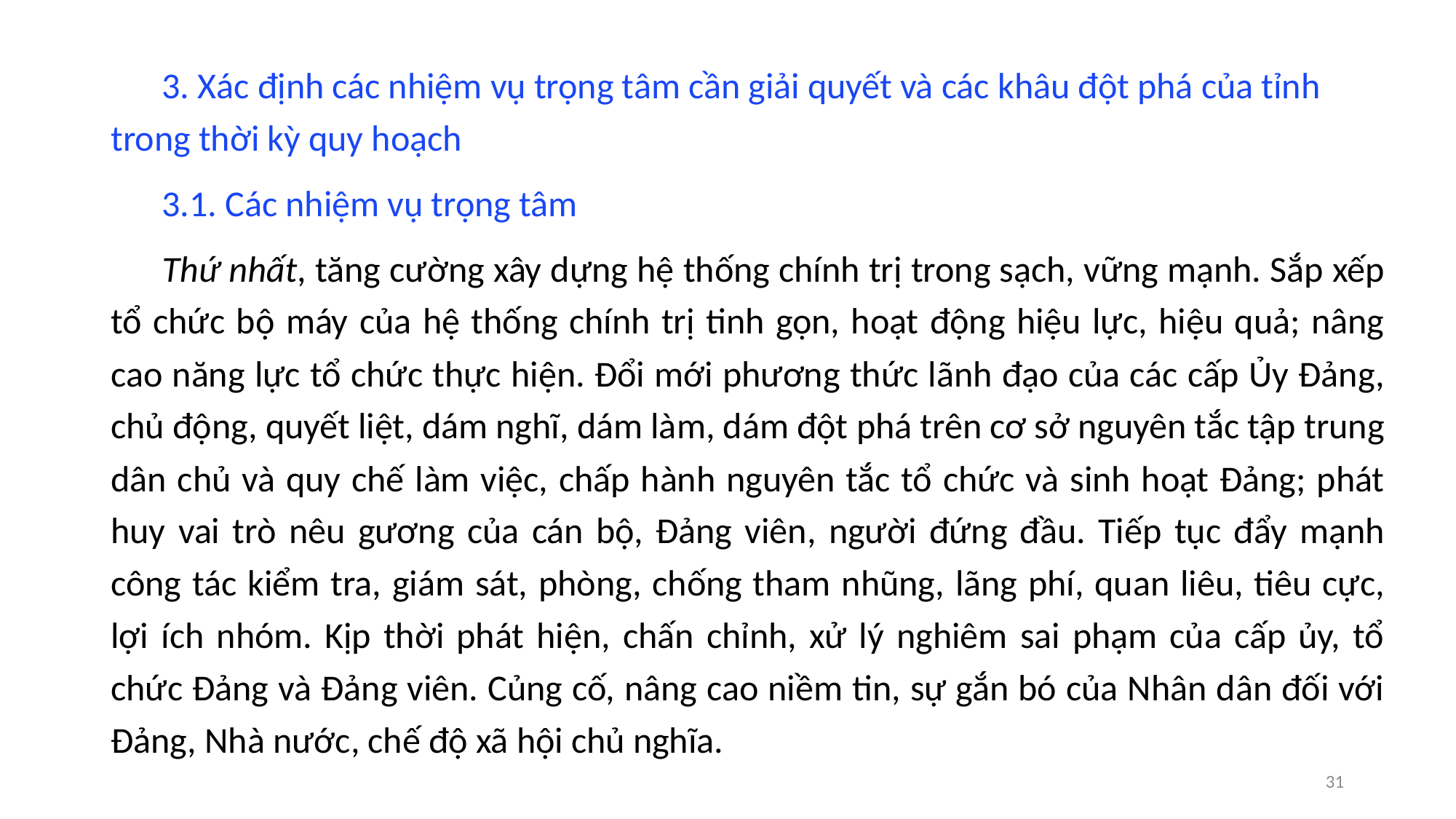

3. Xác định các nhiệm vụ trọng tâm cần giải quyết và các khâu đột phá của tỉnh trong thời kỳ quy hoạch
3.1. Các nhiệm vụ trọng tâm
Thứ nhất, tăng cường xây dựng hệ thống chính trị trong sạch, vững mạnh. Sắp xếp tổ chức bộ máy của hệ thống chính trị tinh gọn, hoạt động hiệu lực, hiệu quả; nâng cao năng lực tổ chức thực hiện. Đổi mới phương thức lãnh đạo của các cấp Ủy Đảng, chủ động, quyết liệt, dám nghĩ, dám làm, dám đột phá trên cơ sở nguyên tắc tập trung dân chủ và quy chế làm việc, chấp hành nguyên tắc tổ chức và sinh hoạt Đảng; phát huy vai trò nêu gương của cán bộ, Đảng viên, người đứng đầu. Tiếp tục đẩy mạnh công tác kiểm tra, giám sát, phòng, chống tham nhũng, lãng phí, quan liêu, tiêu cực, lợi ích nhóm. Kịp thời phát hiện, chấn chỉnh, xử lý nghiêm sai phạm của cấp ủy, tổ chức Đảng và Đảng viên. Củng cố, nâng cao niềm tin, sự gắn bó của Nhân dân đối với Đảng, Nhà nước, chế độ xã hội chủ nghĩa.
31